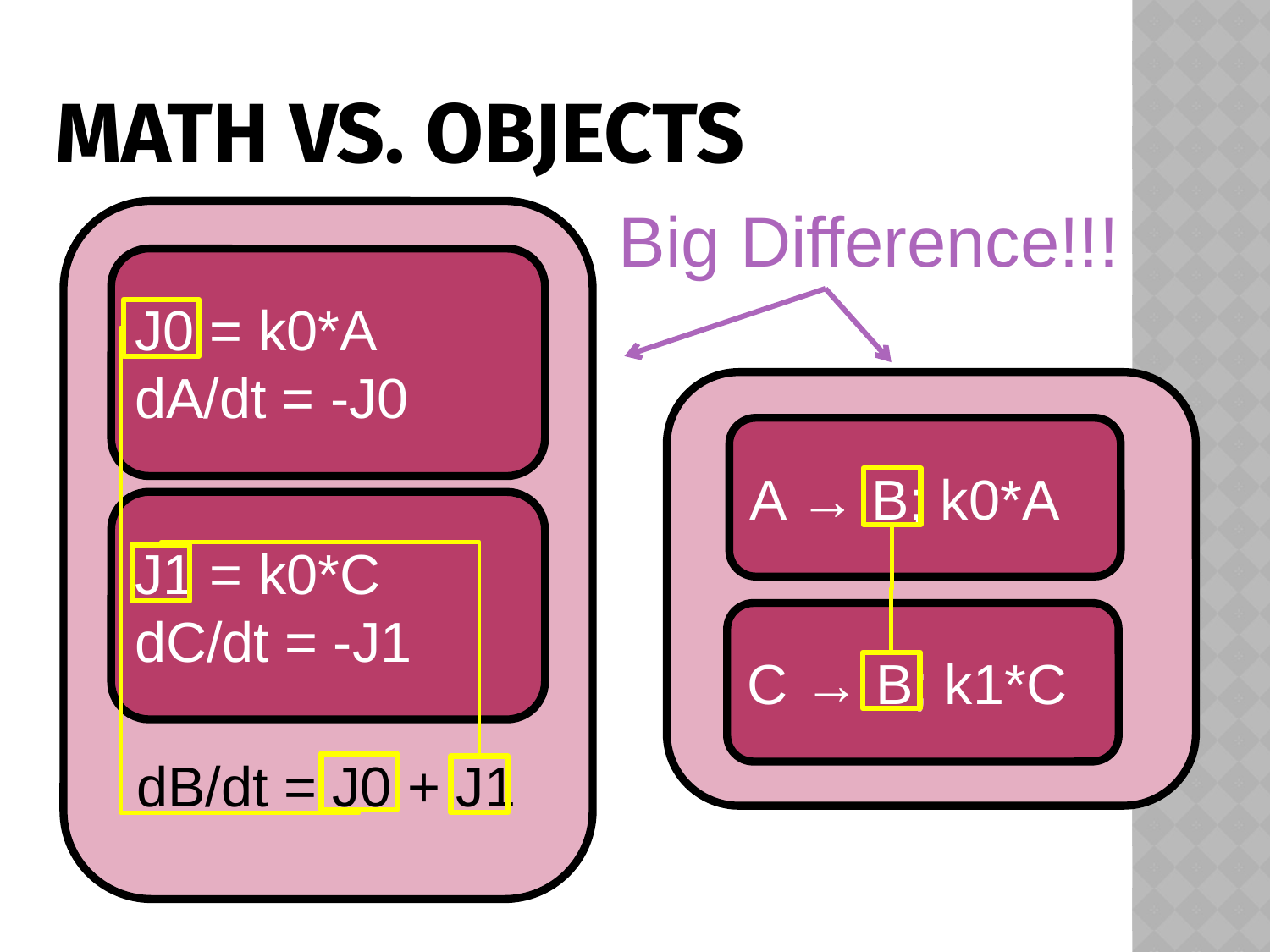

# Math vs. Objects
Big Difference!!!

J0 = k0*A
dA/dt = -J0

A → B; k0*A

J1 = k0*C
dC/dt = -J1
C → B; k1*C
dB/dt = J0 + J1